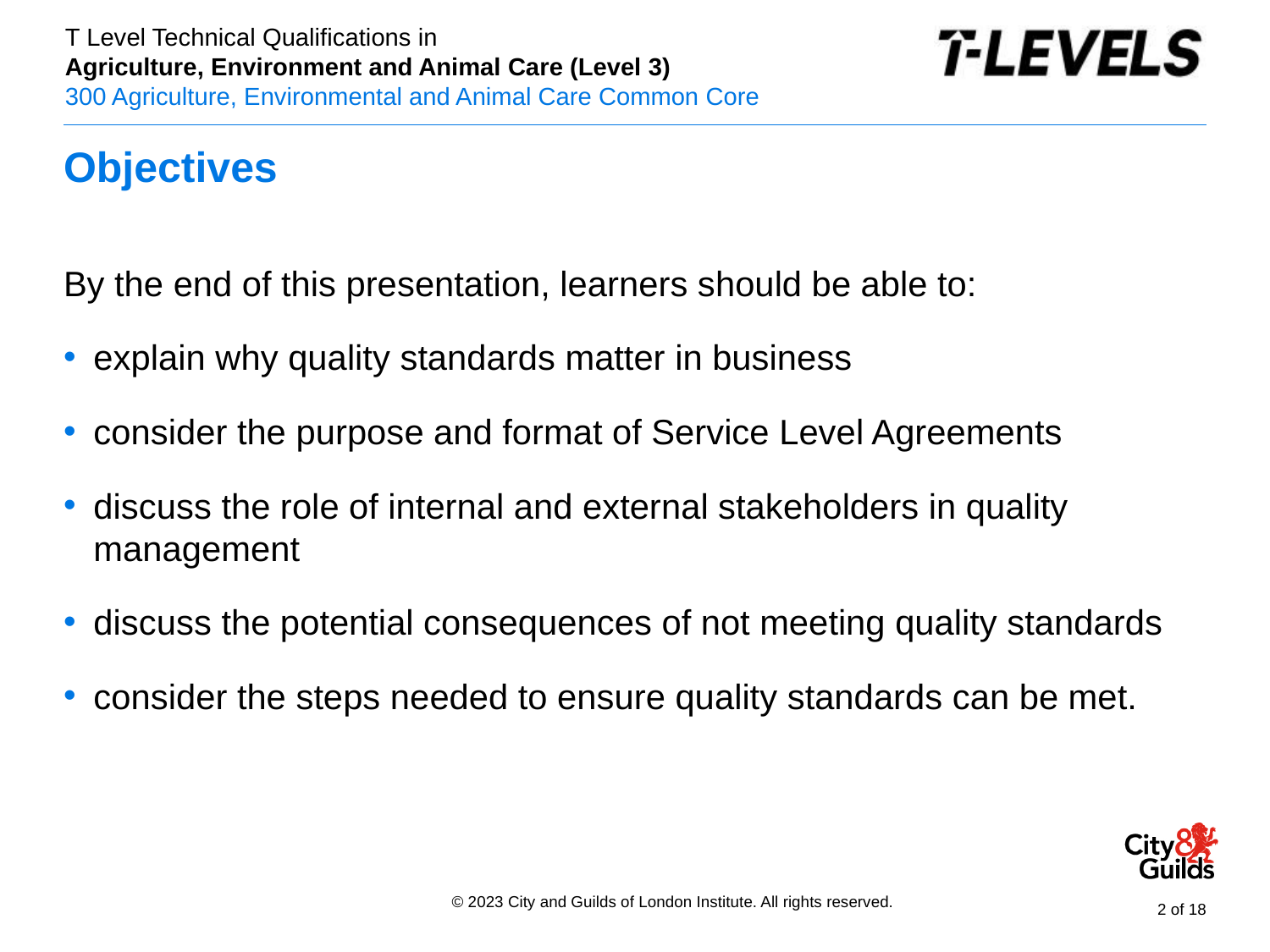

# Objectives

By the end of this presentation, learners should be able to:
explain why quality standards matter in business
consider the purpose and format of Service Level Agreements
discuss the role of internal and external stakeholders in quality management
discuss the potential consequences of not meeting quality standards
consider the steps needed to ensure quality standards can be met.